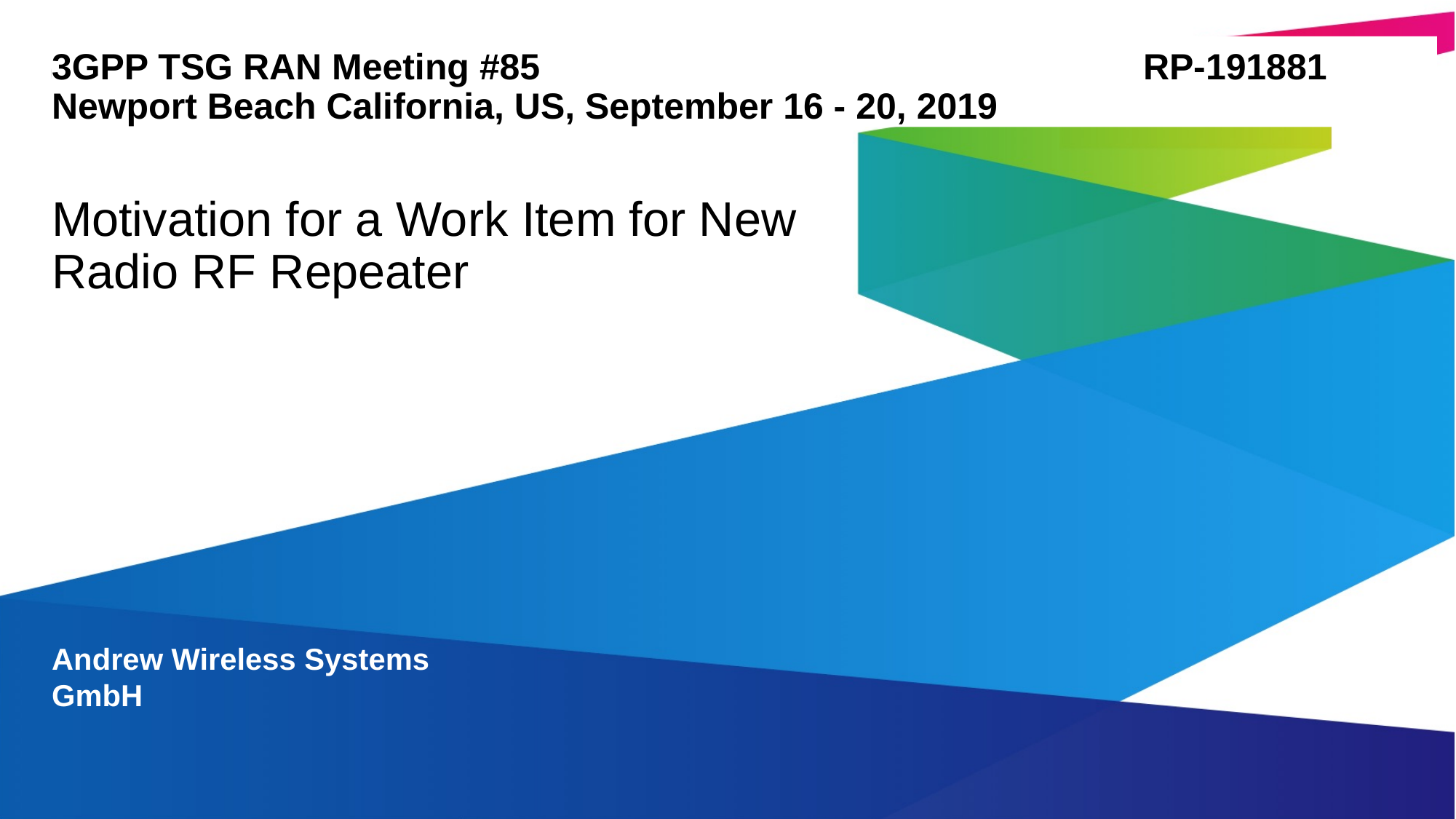

3GPP TSG RAN Meeting #85						RP-191881
Newport Beach California, US, September 16 - 20, 2019
# Motivation for a Work Item for New Radio RF Repeater
Andrew Wireless Systems GmbH